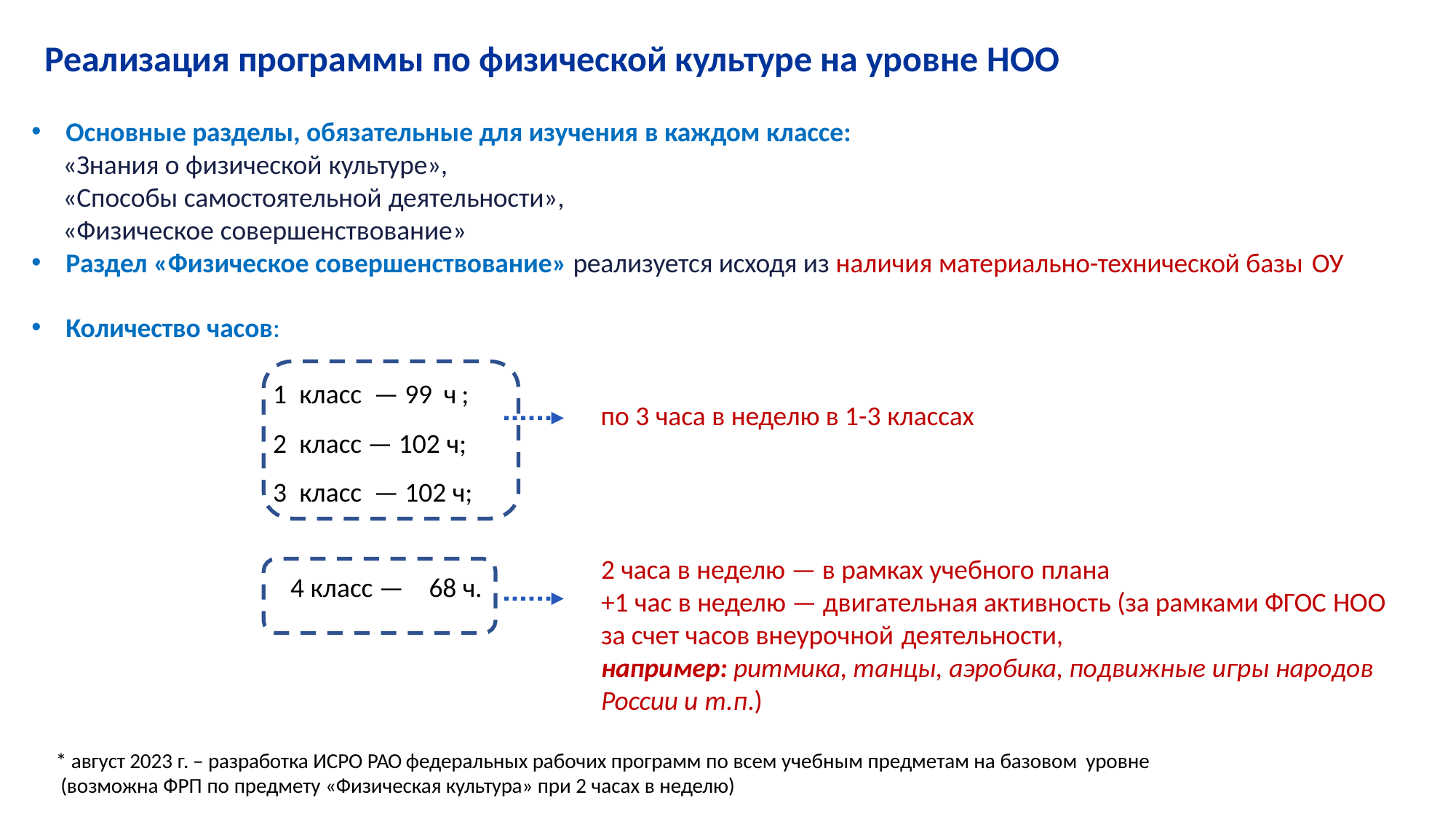

# Реализация программы по физической культуре на уровне НОО
Основные разделы, обязательные для изучения в каждом классе:
«Знания о физической культуре»,
«Способы самостоятельной деятельности»,
«Физическое совершенствование»
Раздел «Физическое совершенствование» реализуется исходя из наличия материально-технической базы ОУ

Количество часов:
класс  — 99 ч;
класс — 102 ч;
класс  — 102 ч;

по 3 часа в неделю в 1-3 классах

2 часа в неделю — в рамках учебного плана
+1 час в неделю — двигательная активность (за рамками ФГОС НОО
за счет часов внеурочной деятельности,
например: ритмика, танцы, аэробика, подвижные игры народов  России и т.п.)

4 класс —
68 ч.

* август 2023 г. – разработка ИСРО РАО федеральных рабочих программ по всем учебным предметам на базовом уровне
(возможна ФРП по предмету «Физическая культура» при 2 часах в неделю)